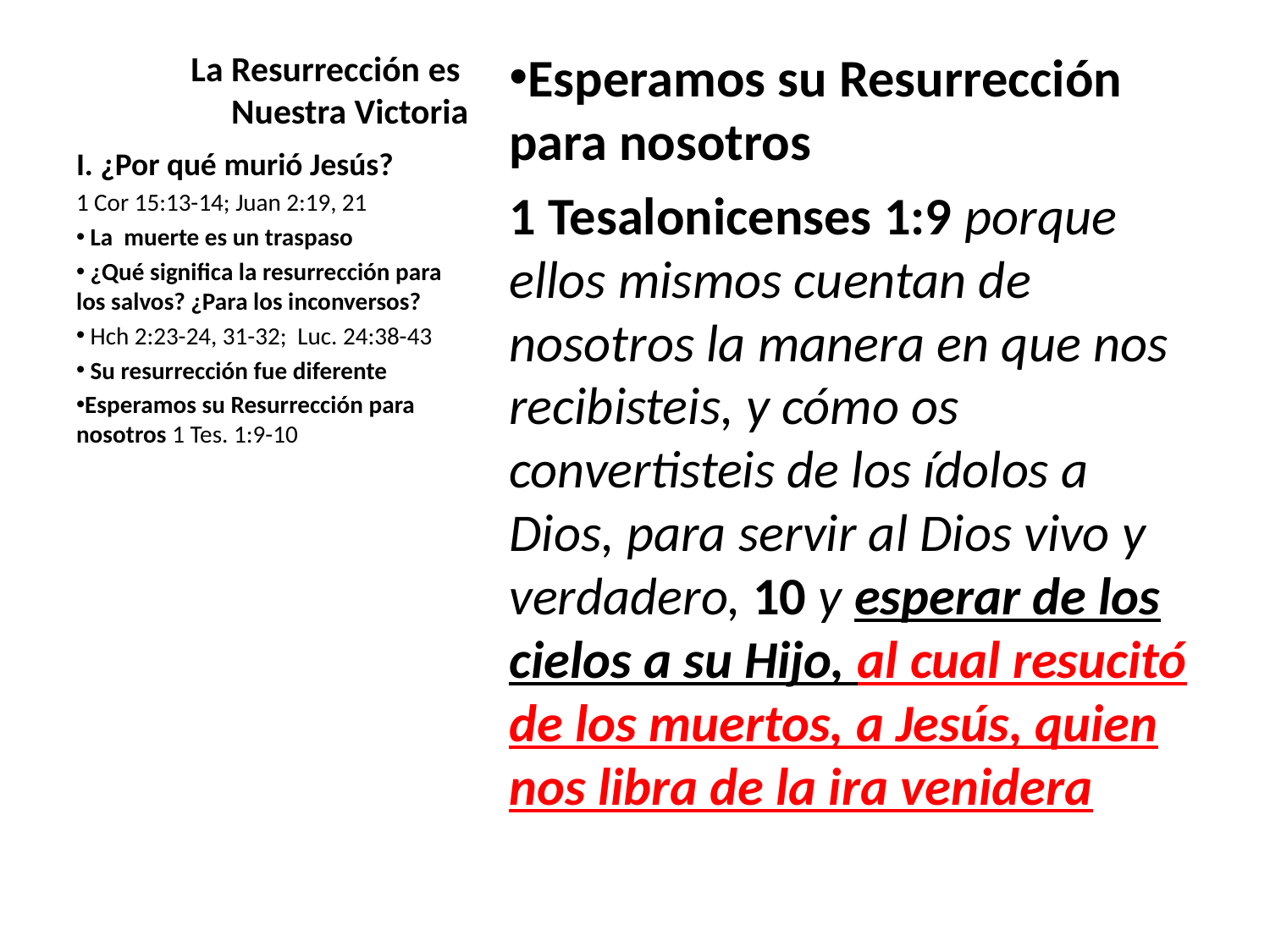

# La Resurrección es Nuestra Victoria
Esperamos su Resurrección para nosotros
1 Tesalonicenses 1:9 porque ellos mismos cuentan de nosotros la manera en que nos recibisteis, y cómo os convertisteis de los ídolos a Dios, para servir al Dios vivo y verdadero, 10 y esperar de los cielos a su Hijo, al cual resucitó de los muertos, a Jesús, quien nos libra de la ira venidera
I. ¿Por qué murió Jesús?
1 Cor 15:13-14; Juan 2:19, 21
 La  muerte es un traspaso
 ¿Qué significa la resurrección para los salvos? ¿Para los inconversos?
 Hch 2:23-24, 31-32;  Luc. 24:38-43
 Su resurrección fue diferente
Esperamos su Resurrección para nosotros 1 Tes. 1:9-10